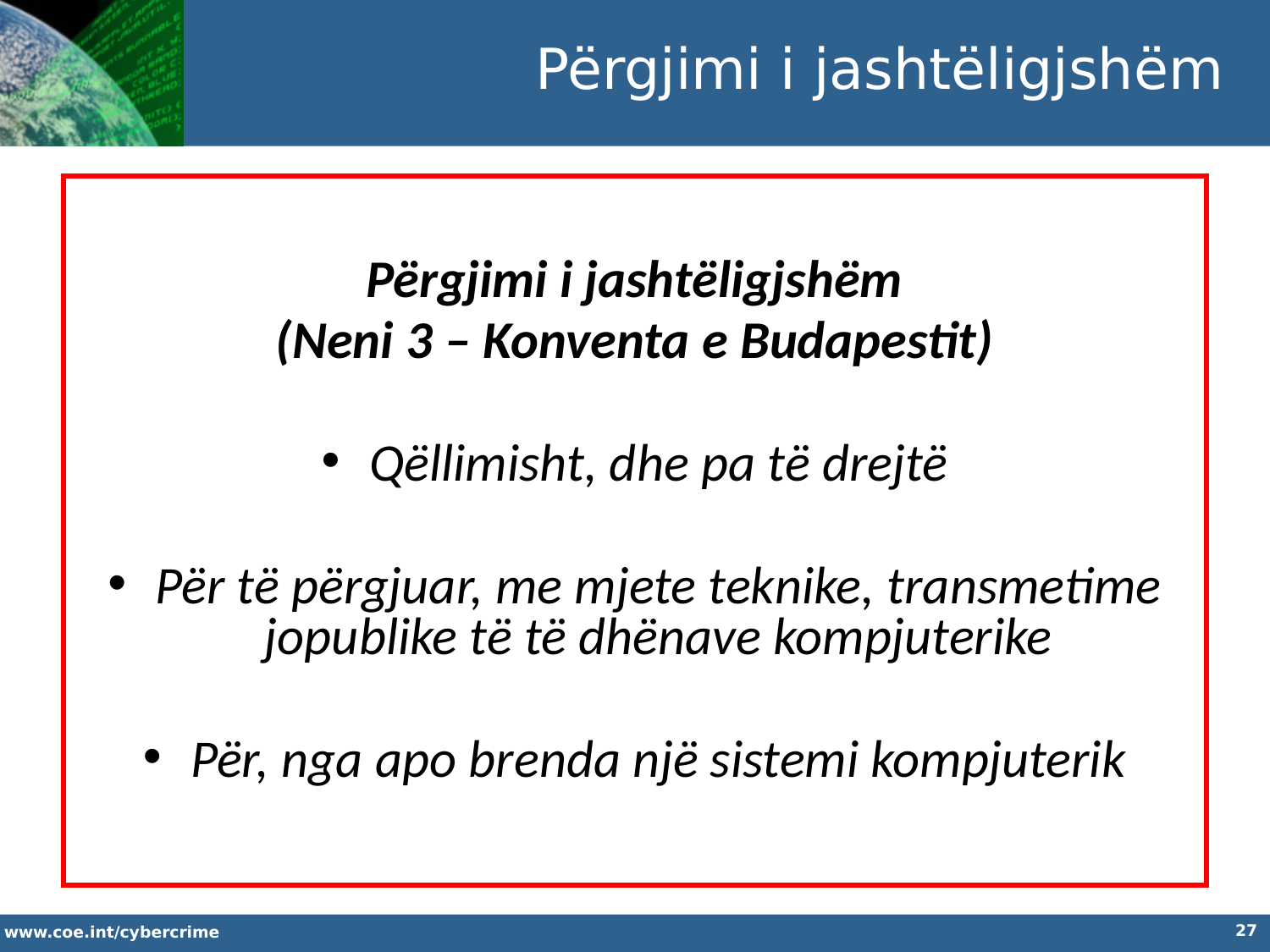

Përgjimi i jashtëligjshëm

Përgjimi i jashtëligjshëm
(Neni 3 – Konventa e Budapestit)

Qëllimisht, dhe pa të drejtë

Për të përgjuar, me mjete teknike, transmetime jopublike të të dhënave kompjuterike

Për, nga apo brenda një sistemi kompjuterik